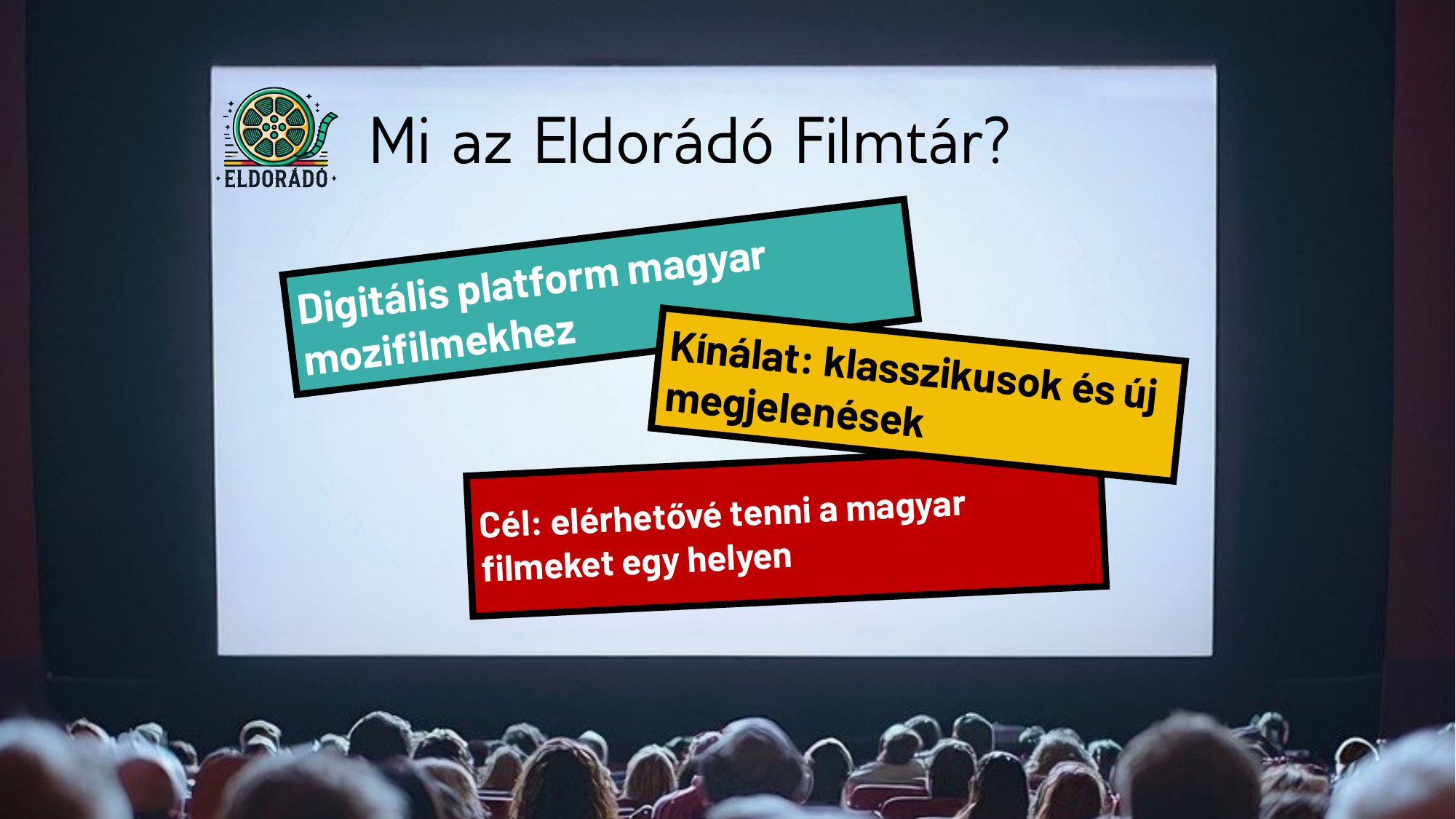

# Mi az Eldorádó Filmtár?
Digitális platform magyar mozifilmekhez
Kínálat: klasszikusok és új megjelenések
Cél: elérhetővé tenni a magyar filmeket egy helyen